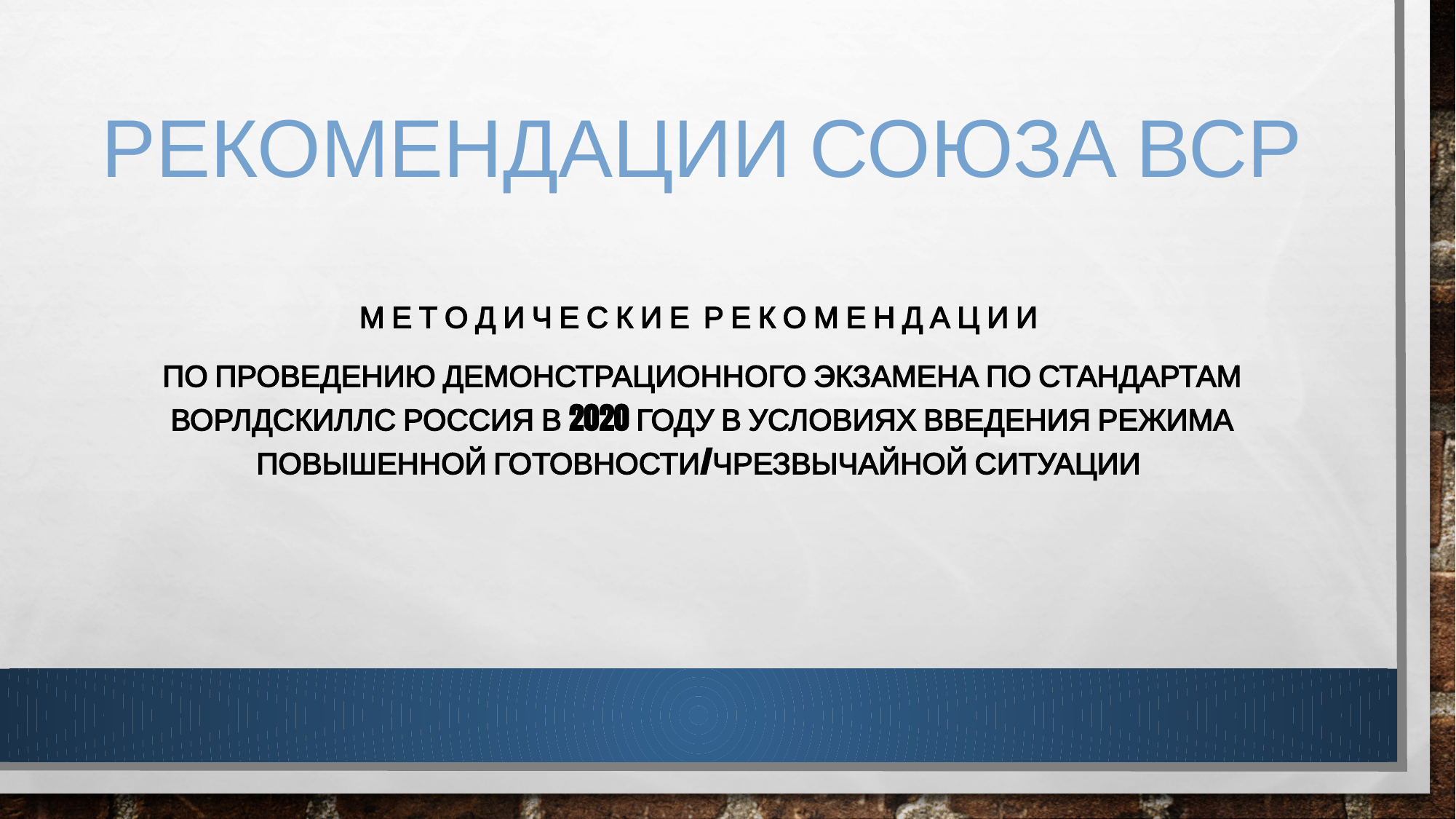

# Рекомендации союза вср
М Е Т О Д И Ч Е С К И Е  Р Е К О М Е Н Д А Ц И И
по проведению демонстрационного экзамена по стандартам Ворлдскиллс Россия в 2020 году в условиях введения режима повышенной готовности/чрезвычайной ситуации